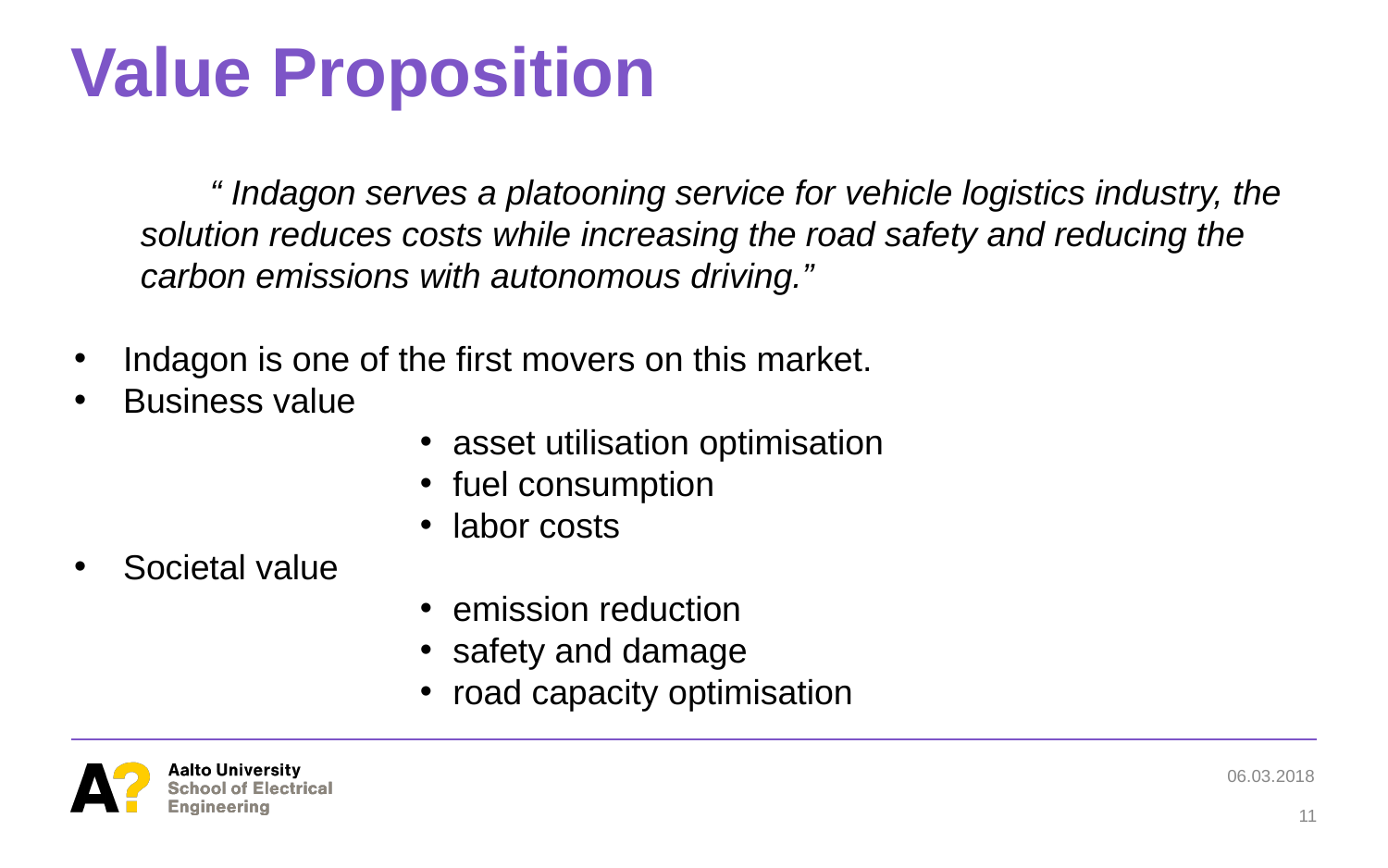

# Value Proposition
“ Indagon serves a platooning service for vehicle logistics industry, the solution reduces costs while increasing the road safety and reducing the carbon emissions with autonomous driving.”

Indagon is one of the first movers on this market.
Business value
asset utilisation optimisation
fuel consumption
labor costs
Societal value
emission reduction
safety and damage
road capacity optimisation
06.03.2018
11